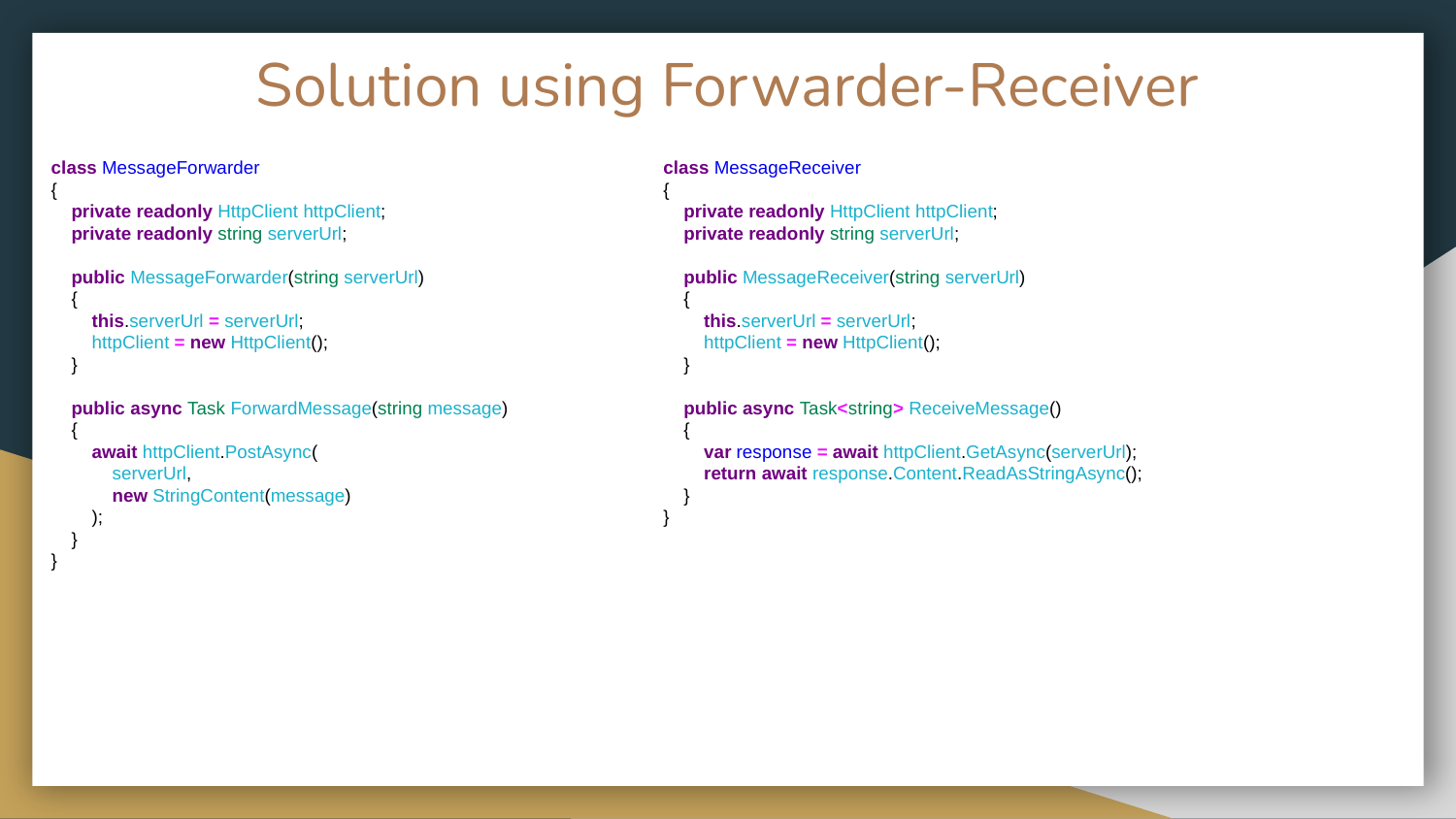

# Solution using Forwarder-Receiver
class MessageForwarder
{
    private readonly HttpClient httpClient;
    private readonly string serverUrl;

    public MessageForwarder(string serverUrl)
    {
        this.serverUrl = serverUrl;
        httpClient = new HttpClient();
    }

    public async Task ForwardMessage(string message)
    {
        await httpClient.PostAsync(
            serverUrl,
            new StringContent(message)
        );
    }
}

class MessageReceiver
{
    private readonly HttpClient httpClient;
    private readonly string serverUrl;

    public MessageReceiver(string serverUrl)
    {
        this.serverUrl = serverUrl;
        httpClient = new HttpClient();
    }

    public async Task<string> ReceiveMessage()
    {
        var response = await httpClient.GetAsync(serverUrl);
        return await response.Content.ReadAsStringAsync();
    }
}